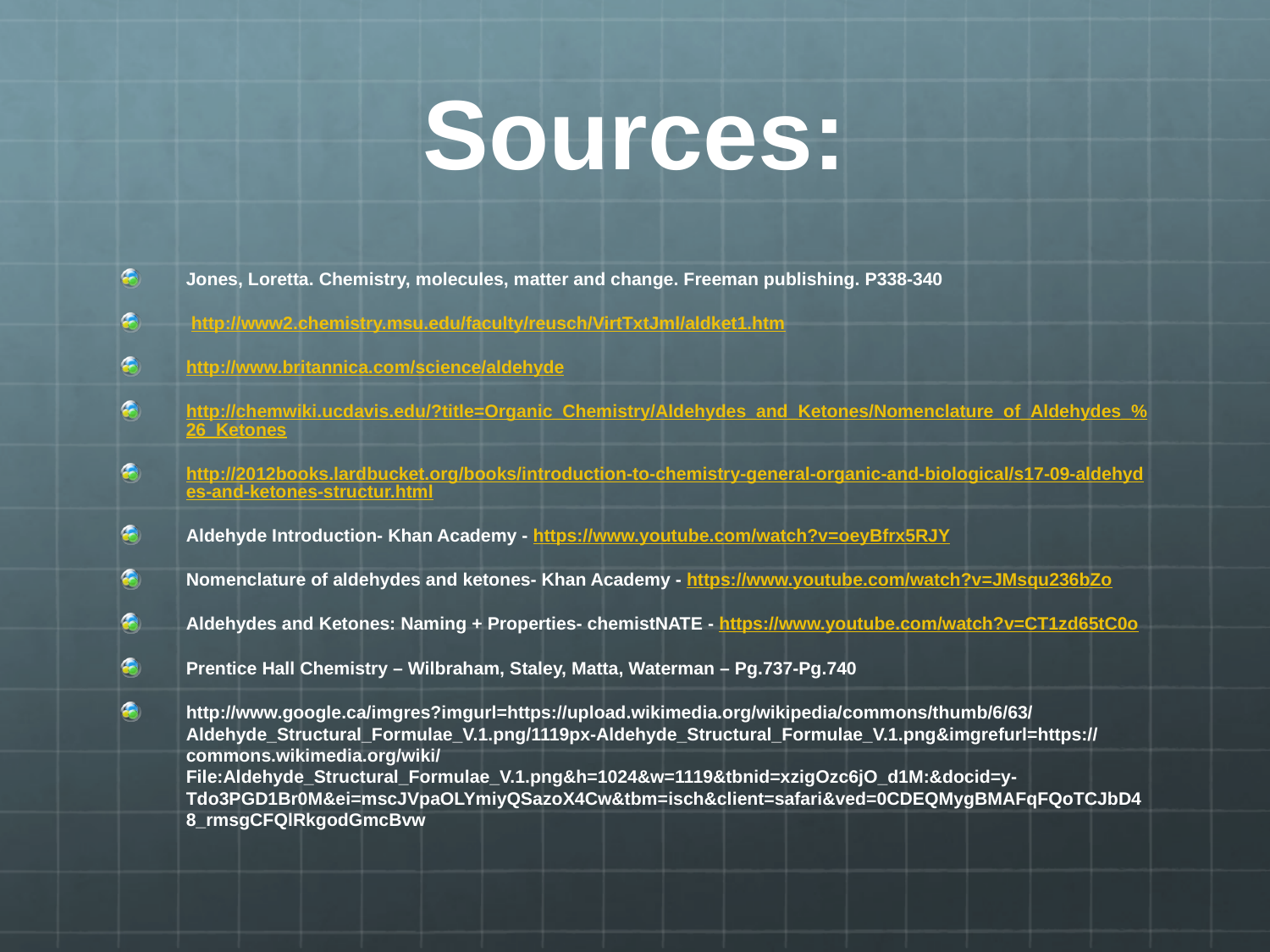

# Sources:
Jones, Loretta. Chemistry, molecules, matter and change. Freeman publishing. P338-340
 http://www2.chemistry.msu.edu/faculty/reusch/VirtTxtJml/aldket1.htm
http://www.britannica.com/science/aldehyde
http://chemwiki.ucdavis.edu/?title=Organic_Chemistry/Aldehydes_and_Ketones/Nomenclature_of_Aldehydes_%26_Ketones
http://2012books.lardbucket.org/books/introduction-to-chemistry-general-organic-and-biological/s17-09-aldehydes-and-ketones-structur.html
Aldehyde Introduction- Khan Academy - https://www.youtube.com/watch?v=oeyBfrx5RJY
Nomenclature of aldehydes and ketones- Khan Academy - https://www.youtube.com/watch?v=JMsqu236bZo
Aldehydes and Ketones: Naming + Properties- chemistNATE - https://www.youtube.com/watch?v=CT1zd65tC0o
Prentice Hall Chemistry – Wilbraham, Staley, Matta, Waterman – Pg.737-Pg.740
http://www.google.ca/imgres?imgurl=https://upload.wikimedia.org/wikipedia/commons/thumb/6/63/Aldehyde_Structural_Formulae_V.1.png/1119px-Aldehyde_Structural_Formulae_V.1.png&imgrefurl=https://commons.wikimedia.org/wiki/File:Aldehyde_Structural_Formulae_V.1.png&h=1024&w=1119&tbnid=xzigOzc6jO_d1M:&docid=y-Tdo3PGD1Br0M&ei=mscJVpaOLYmiyQSazoX4Cw&tbm=isch&client=safari&ved=0CDEQMygBMAFqFQoTCJbD48_rmsgCFQlRkgodGmcBvw